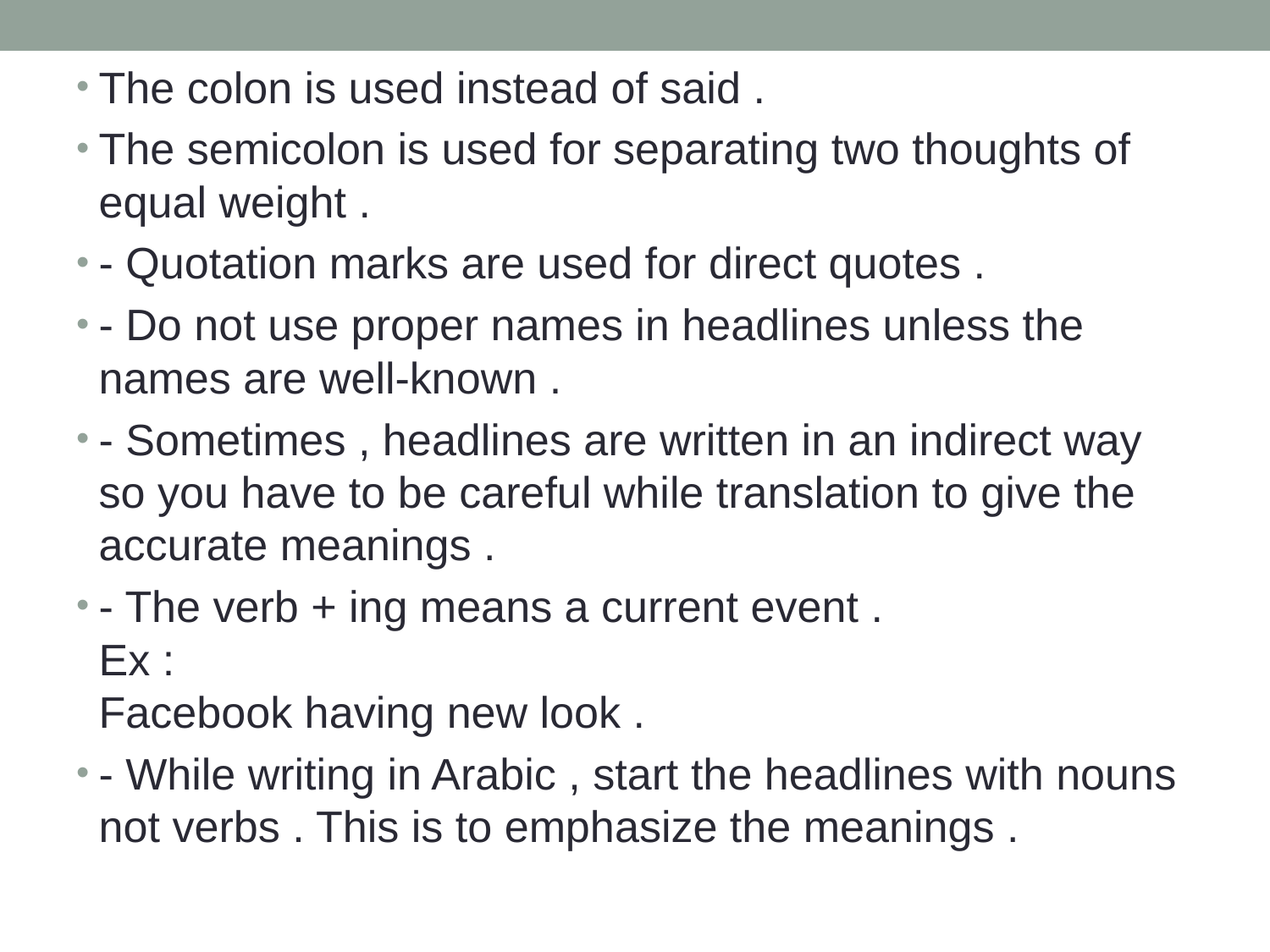

The colon is used instead of said .
The semicolon is used for separating two thoughts of equal weight .
- Quotation marks are used for direct quotes .
- Do not use proper names in headlines unless the names are well-known .
- Sometimes , headlines are written in an indirect way so you have to be careful while translation to give the accurate meanings .
- The verb + ing means a current event .
Ex :
Facebook having new look .
- While writing in Arabic , start the headlines with nouns not verbs . This is to emphasize the meanings .